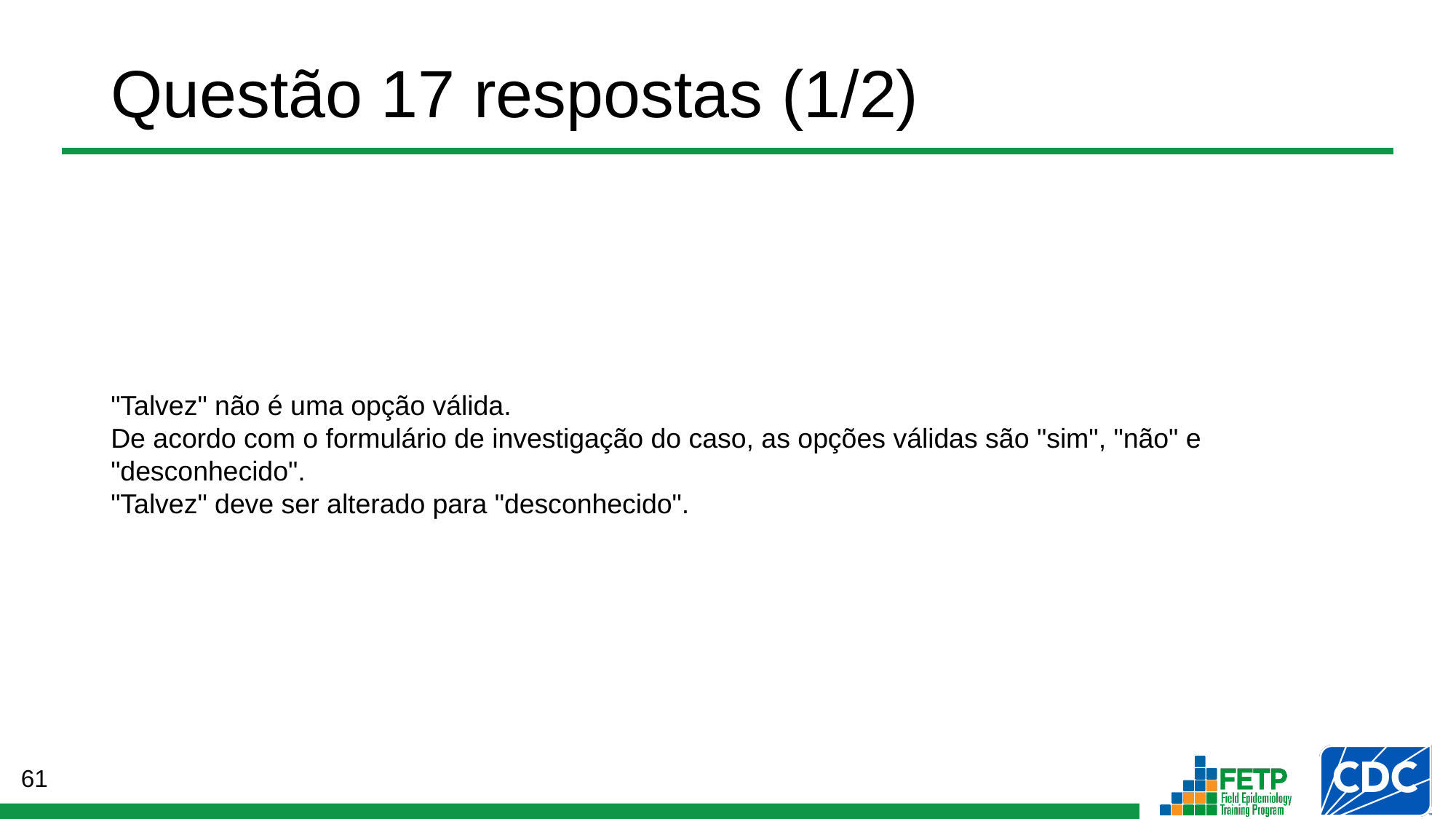

# Questão 17 respostas (1/2)
"Talvez" não é uma opção válida.
De acordo com o formulário de investigação do caso, as opções válidas são "sim", "não" e "desconhecido".
"Talvez" deve ser alterado para "desconhecido".